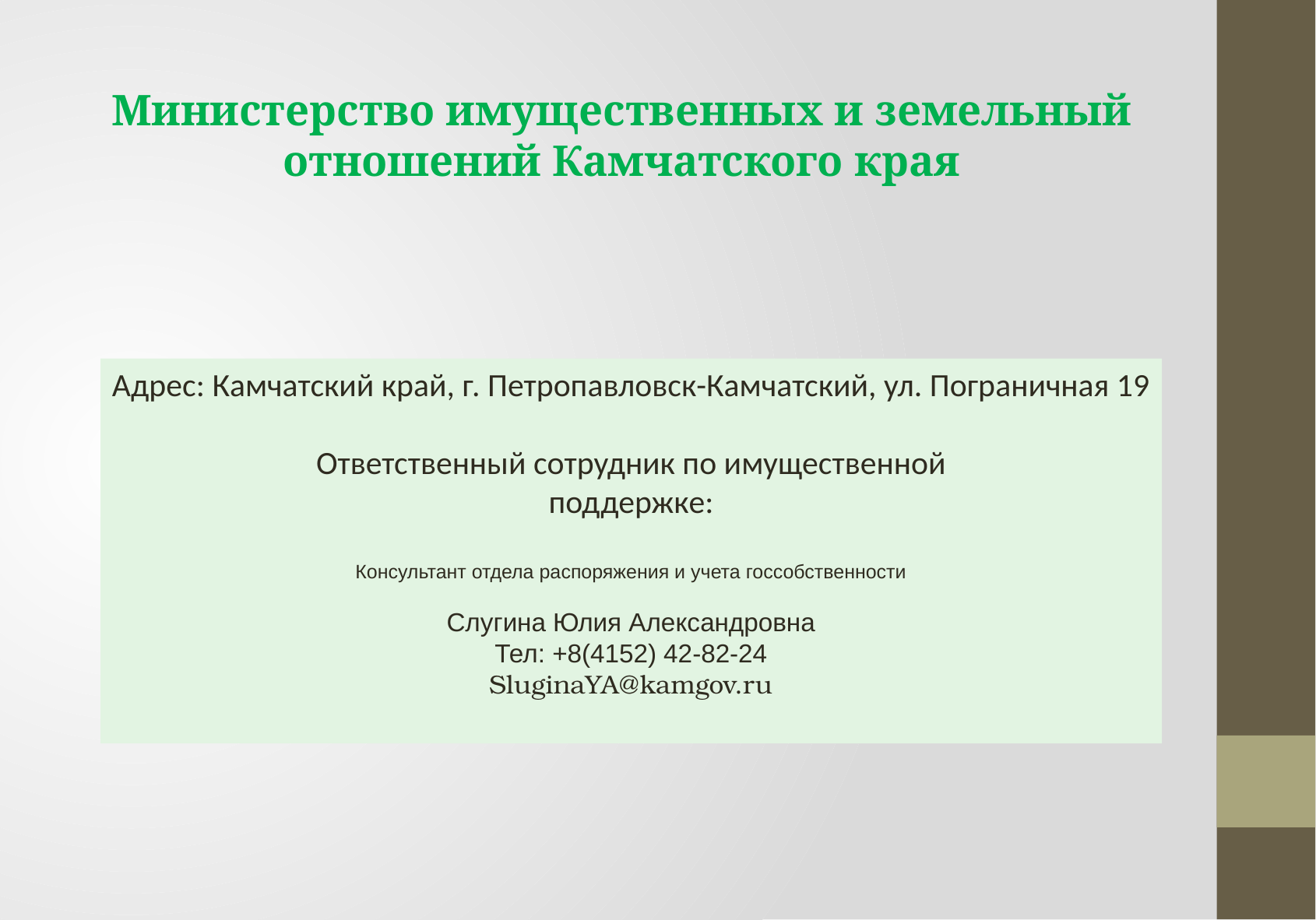

Министерство имущественных и земельный отношений Камчатского края

Адрес: Камчатский край, г. Петропавловск-Камчатский, ул. Пограничная 19

Ответственный сотрудник по имущественной
поддержке:

Консультант отдела распоряжения и учета госсобственности

Слугина Юлия Александровна
Тел: +8(4152) 42-82-24
SluginaYA@kamgov.ru